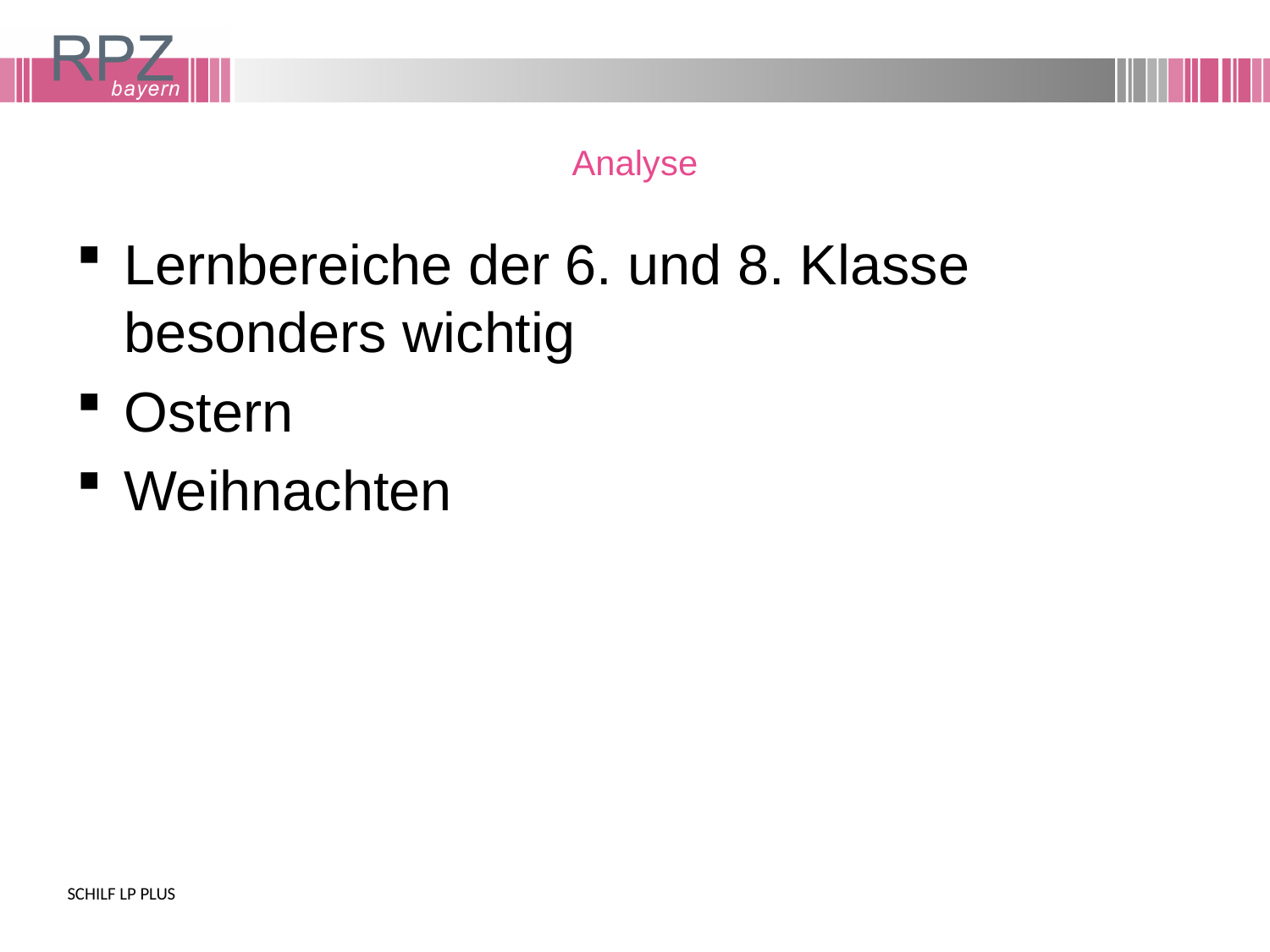

# Analyse
Lernbereiche der 6. und 8. Klasse besonders wichtig
Ostern
Weihnachten